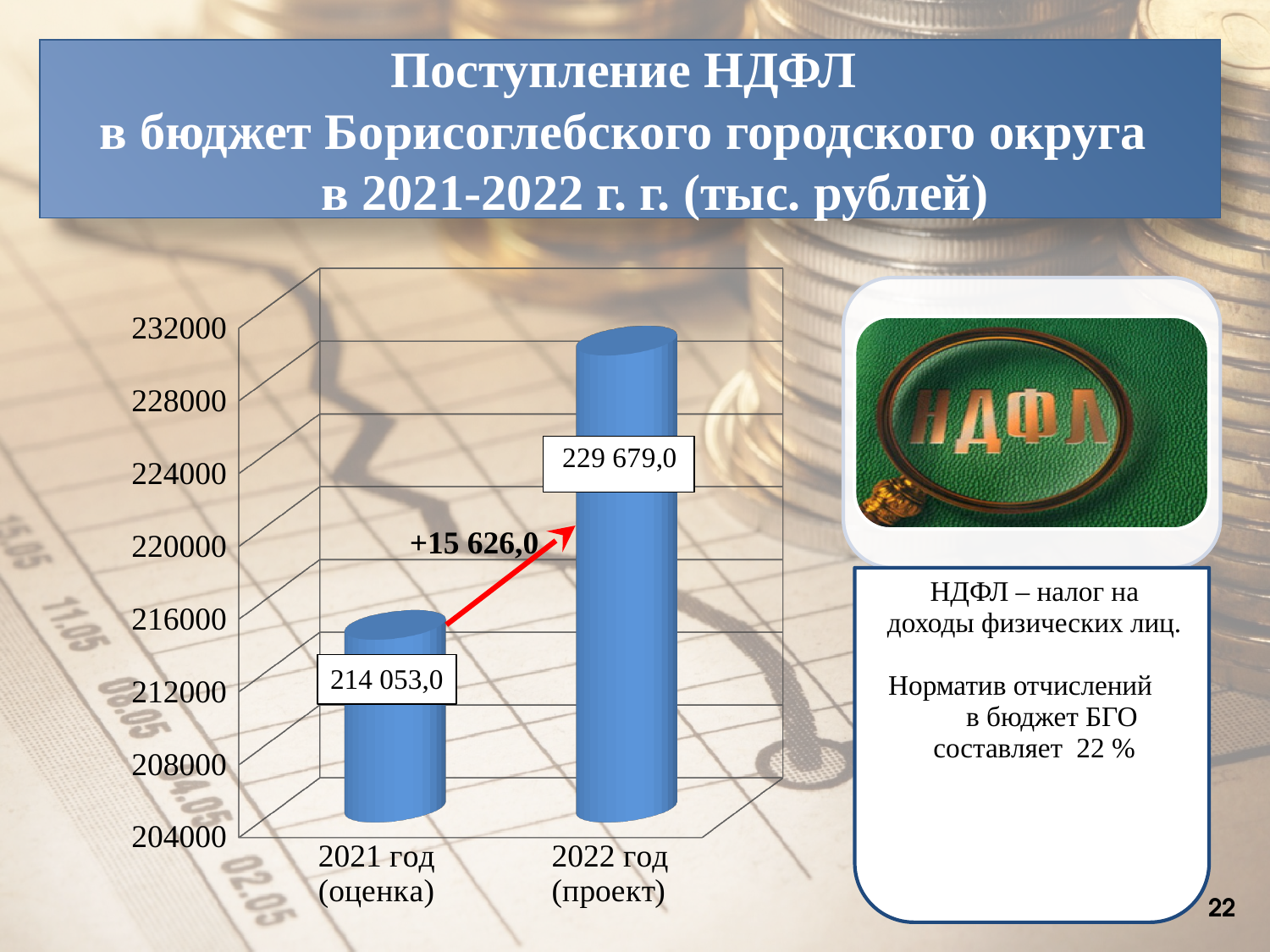

Поступление НДФЛ
в бюджет Борисоглебского городского округа
    в 2021-2022 г. г. (тыс. рублей)

[unsupported chart]

НДФЛ – налог на доходы физических лиц.
Норматив отчислений           в бюджет БГО  составляет  22 %
+15 626,0
214 053,0
22